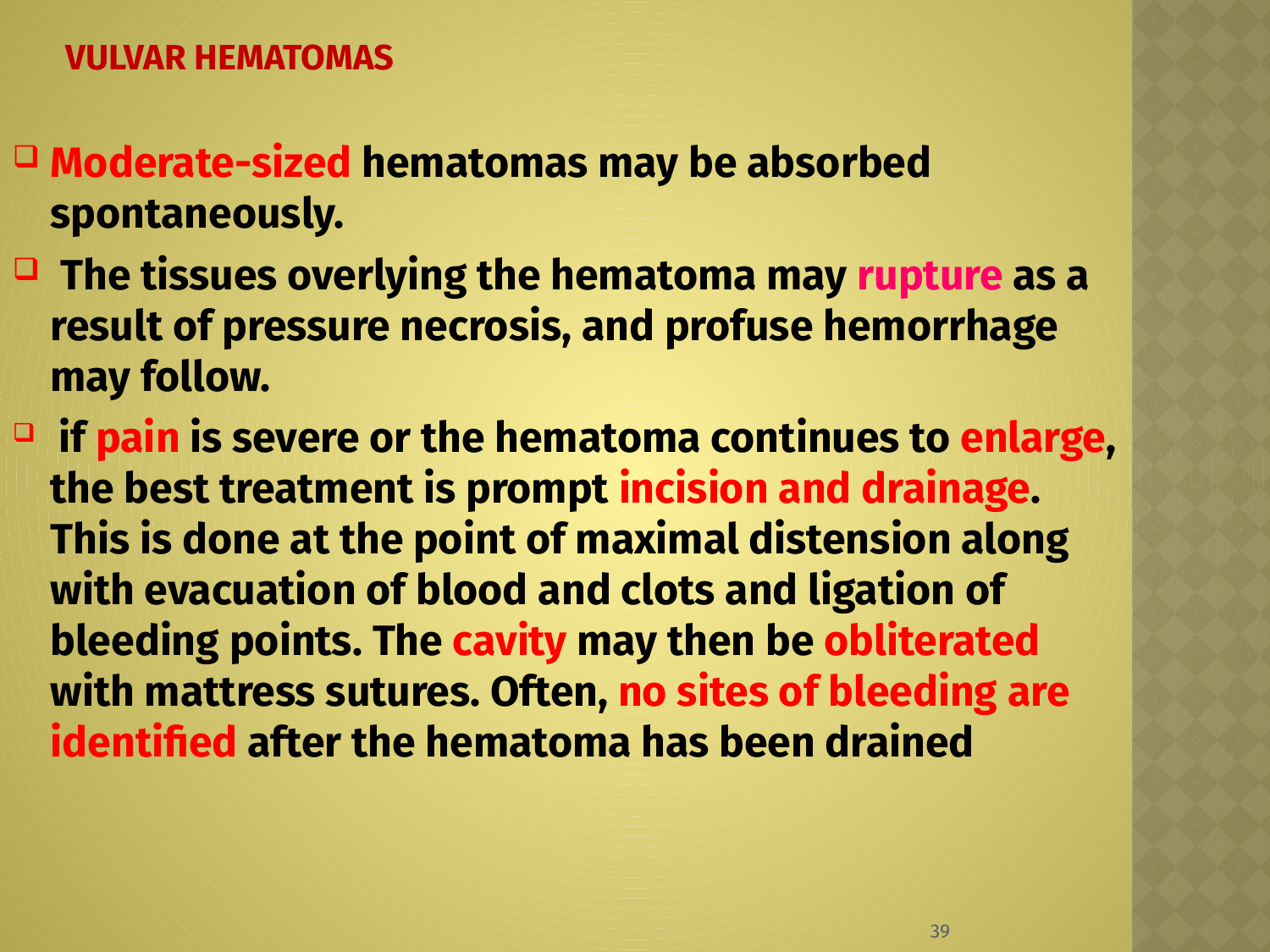

# Vulvar Hematomas
Moderate-sized hematomas may be absorbed spontaneously.
 The tissues overlying the hematoma may rupture as a result of pressure necrosis, and profuse hemorrhage may follow.
 if pain is severe or the hematoma continues to enlarge, the best treatment is prompt incision and drainage. This is done at the point of maximal distension along with evacuation of blood and clots and ligation of bleeding points. The cavity may then be obliterated with mattress sutures. Often, no sites of bleeding are identified after the hematoma has been drained
39